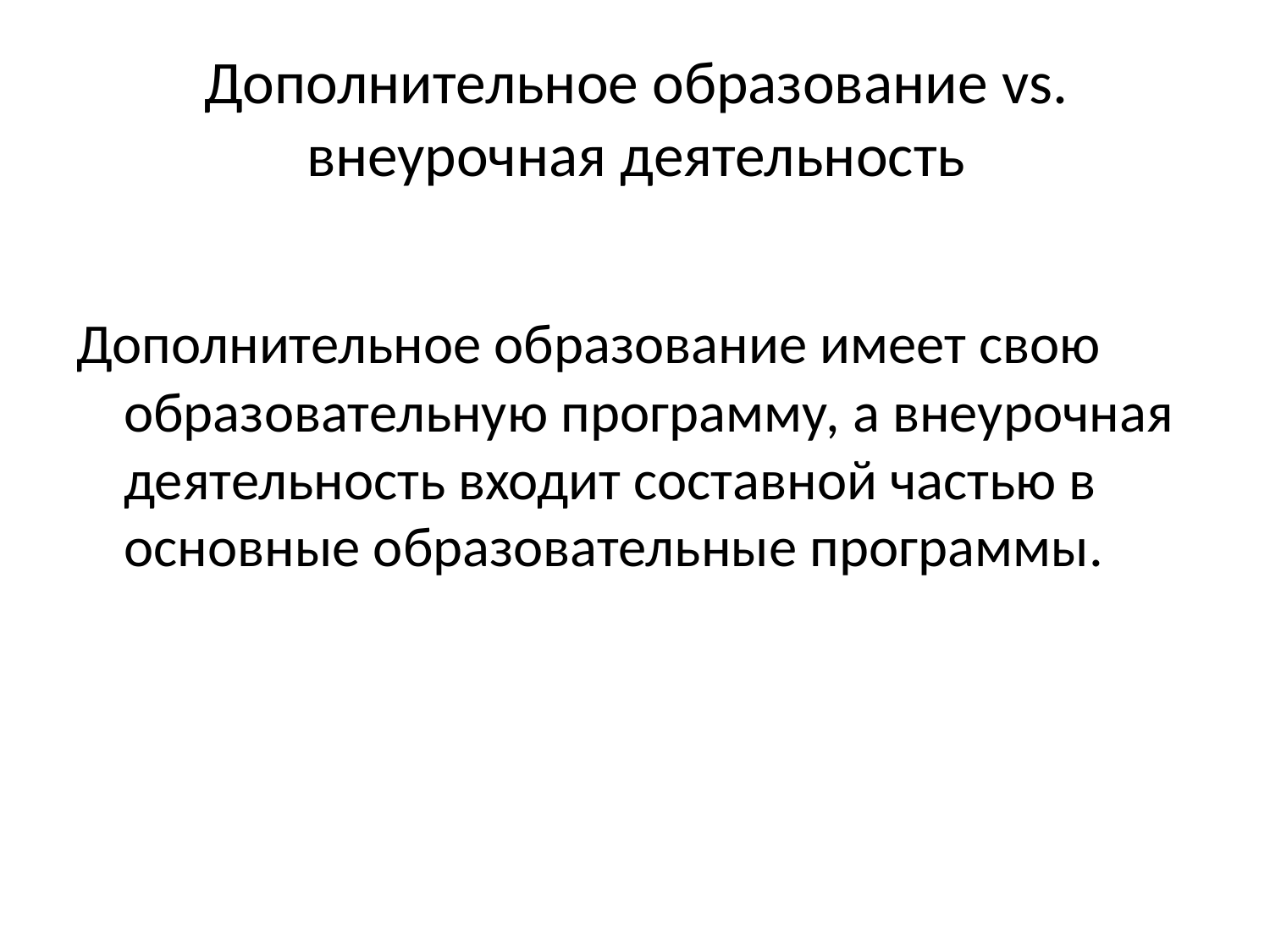

# Дополнительное образование vs. внеурочная деятельность

Дополнительное образование имеет свою образовательную программу, а внеурочная деятельность входит составной частью в основные образовательные программы.